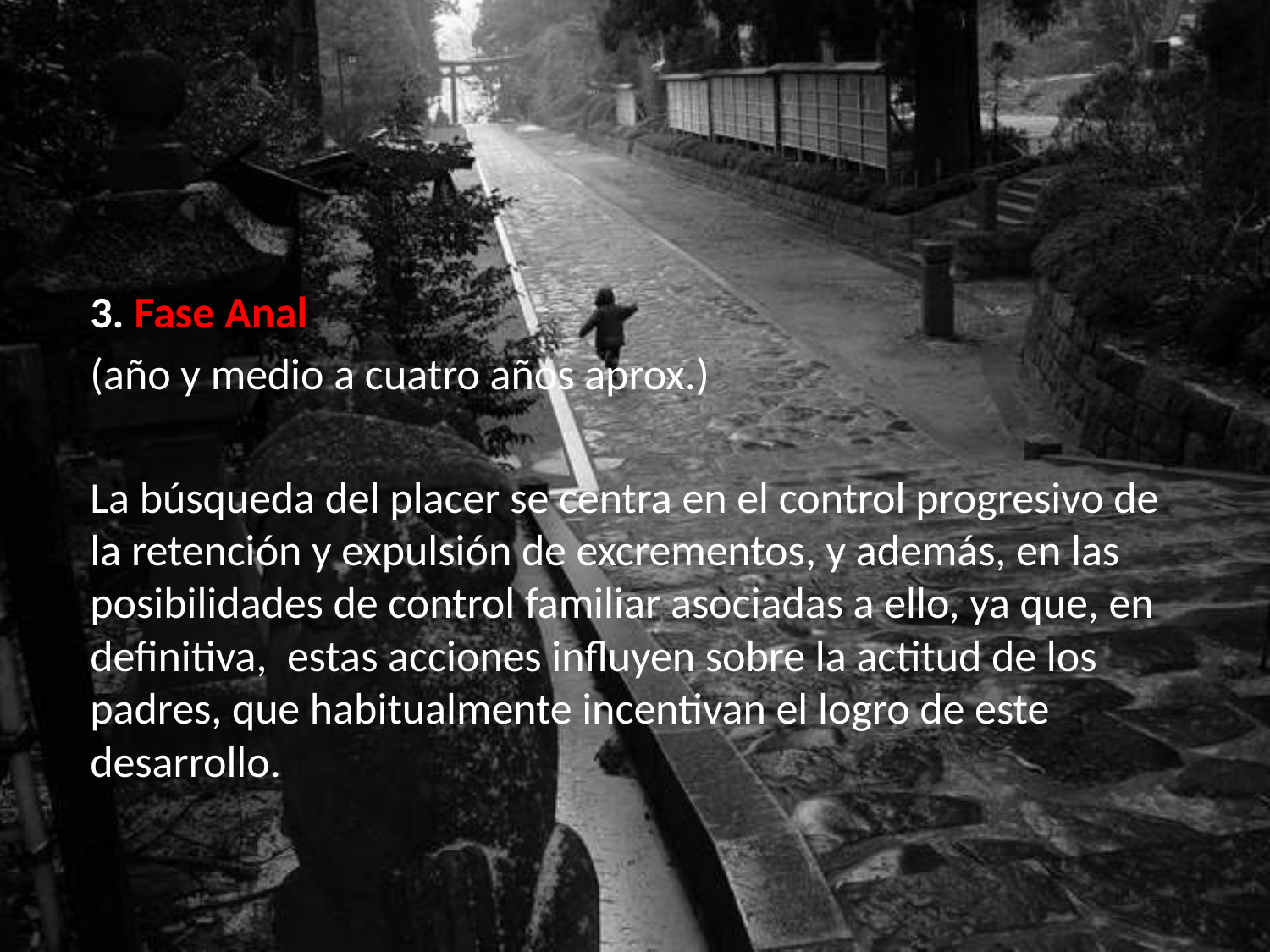

3. Fase Anal
	(año y medio a cuatro años aprox.)

	La búsqueda del placer se centra en el control progresivo de la retención y expulsión de excrementos, y además, en las posibilidades de control familiar asociadas a ello, ya que, en definitiva,  estas acciones influyen sobre la actitud de los padres, que habitualmente incentivan el logro de este desarrollo.